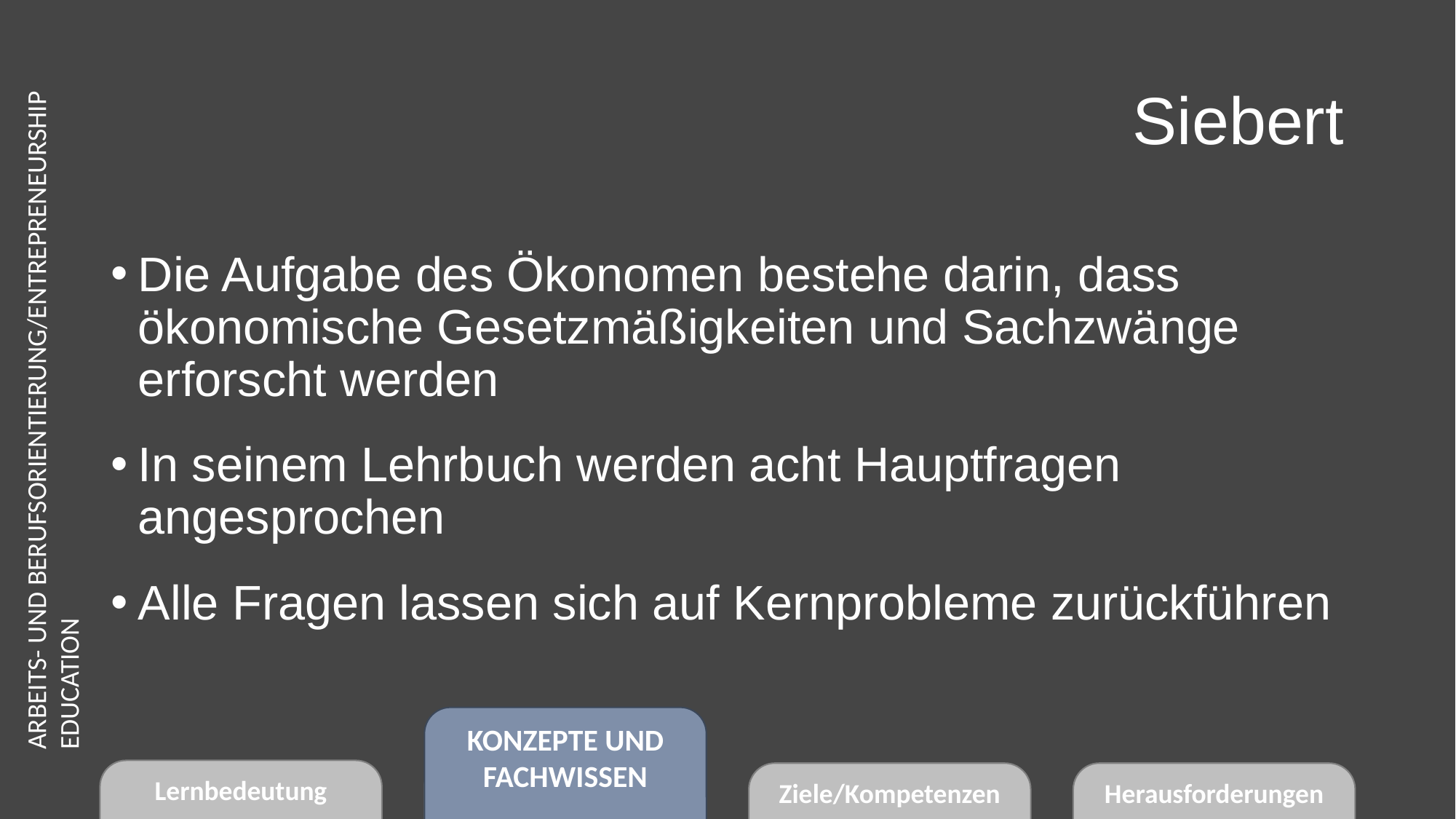

# Siebert
Die Aufgabe des Ökonomen bestehe darin, dass ökonomische Gesetzmäßigkeiten und Sachzwänge erforscht werden
In seinem Lehrbuch werden acht Hauptfragen angesprochen
Alle Fragen lassen sich auf Kernprobleme zurückführen